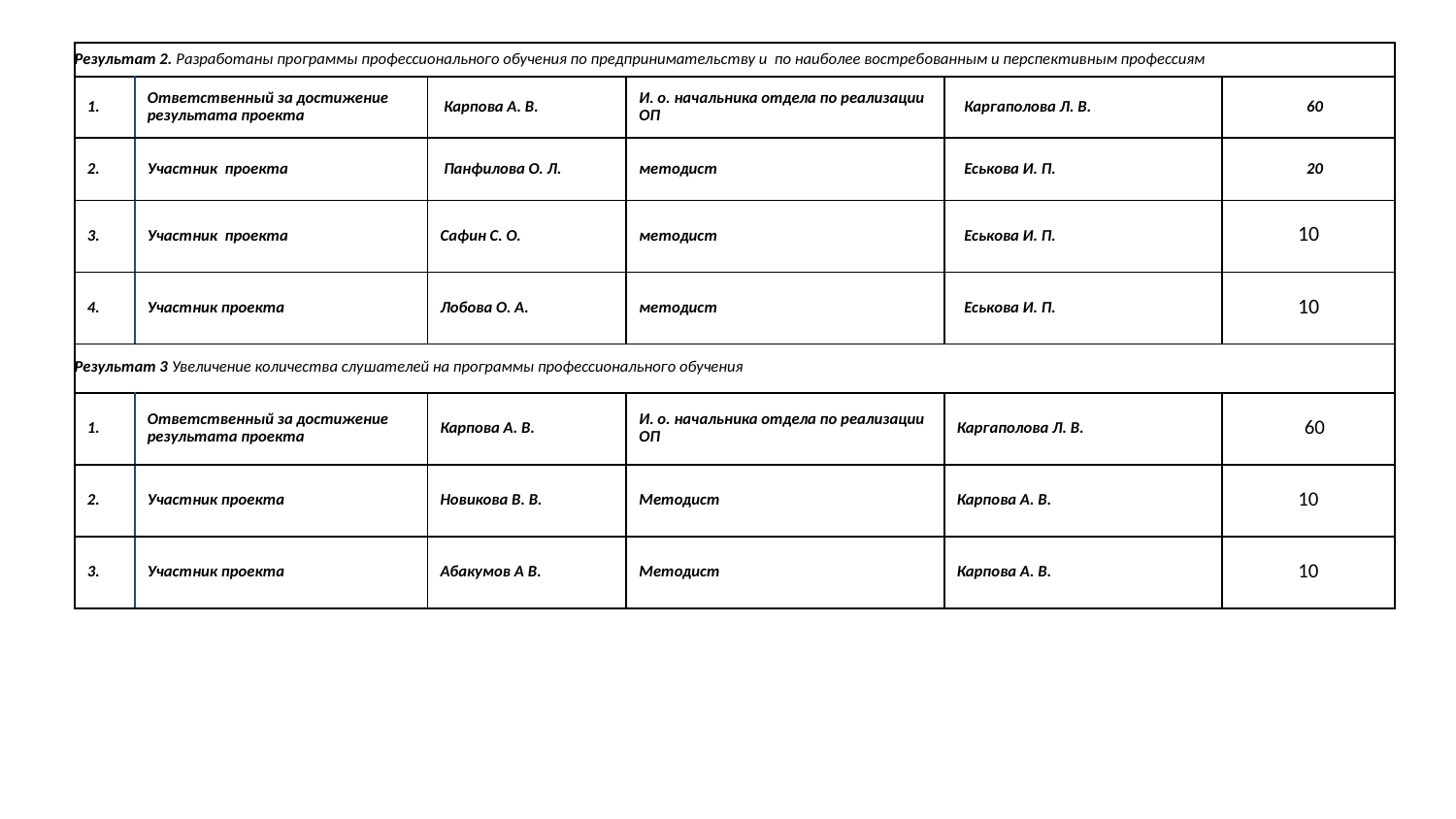

| Результат 2. Разработаны программы профессионального обучения по предпринимательству и по наиболее востребованным и перспективным профессиям |  |  |  |  |  |
| --- | --- | --- | --- | --- | --- |
| 1. | Ответственный за достижение результата проекта | Карпова А. В. | И. о. начальника отдела по реализации ОП | Каргаполова Л. В. | 60 |
| 2. | Участник проекта | Панфилова О. Л. | методист | Еськова И. П. | 20 |
| 3. | Участник проекта | Сафин С. О. | методист | Еськова И. П. | 10 |
| 4. | Участник проекта | Лобова О. А. | методист | Еськова И. П. | 10 |
| Результат 3 Увеличение количества слушателей на программы профессионального обучения |  |  |  |  |  |
| 1. | Ответственный за достижение результата проекта | Карпова А. В. | И. о. начальника отдела по реализации ОП | Каргаполова Л. В. | 60 |
| 2. | Участник проекта | Новикова В. В. | Методист | Карпова А. В. | 10 |
| 3. | Участник проекта | Абакумов А В. | Методист | Карпова А. В. | 10 |